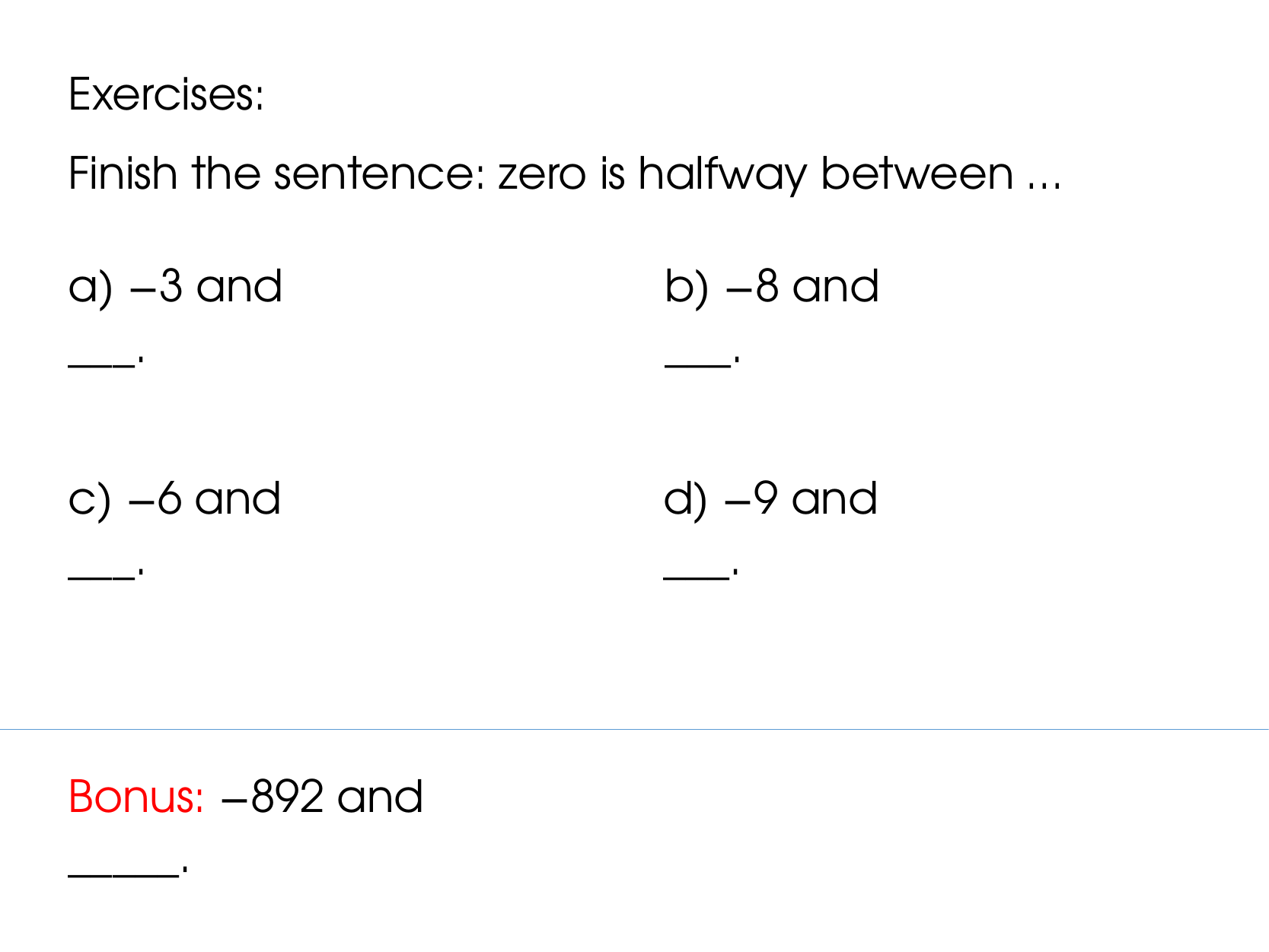

Exercises:
Finish the sentence: zero is halfway between …
a) −3 and ___.
b) −8 and ___.
c) −6 and ___.
d) −9 and ___.
Bonus: −892 and _____.